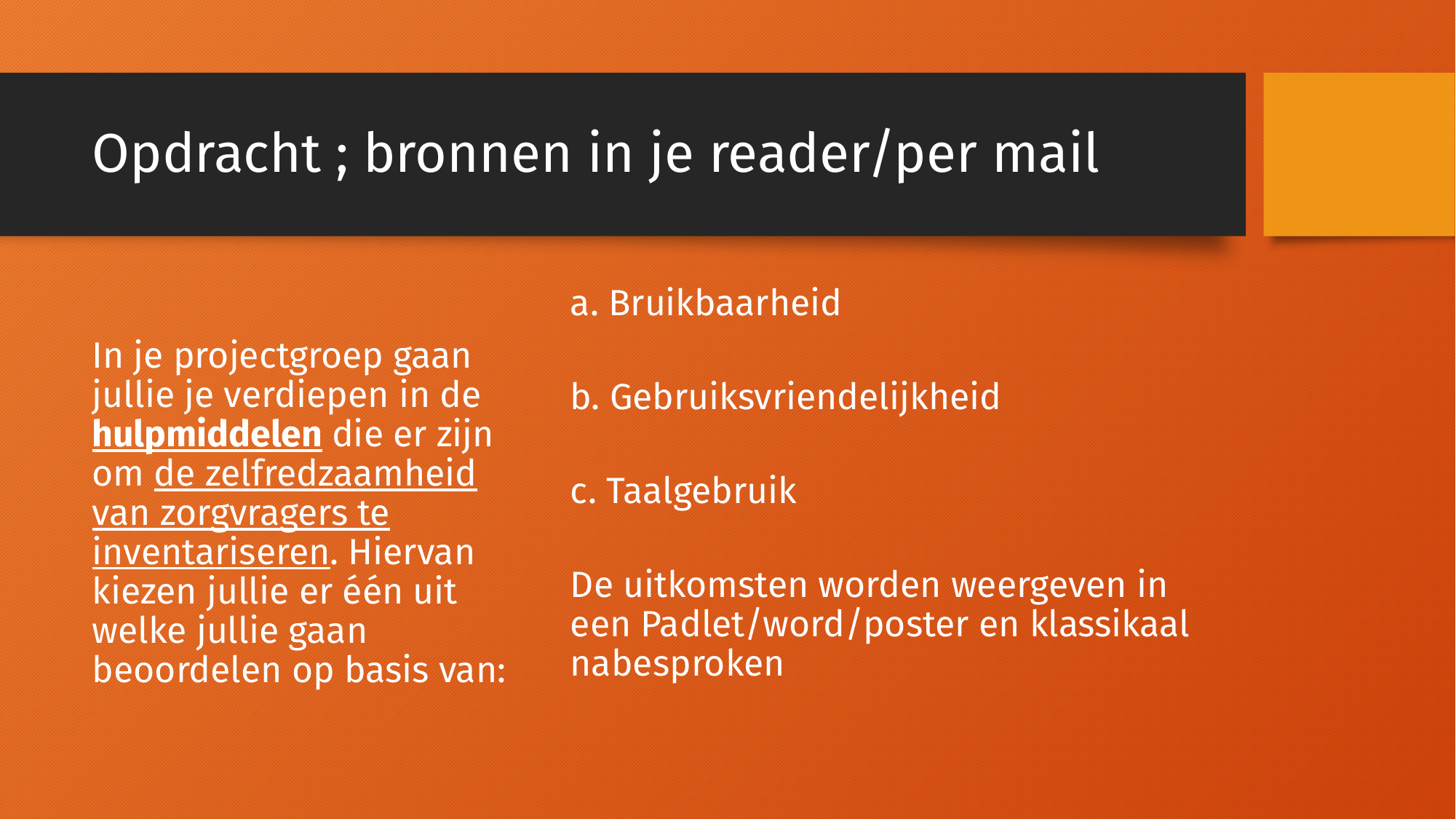

# Opdracht ; bronnen in je reader/per mail
In je projectgroep gaan jullie je verdiepen in de hulpmiddelen die er zijn om de zelfredzaamheid van zorgvragers te inventariseren. Hiervan kiezen jullie er één uit welke jullie gaan beoordelen op basis van:
a. Bruikbaarheid
b. Gebruiksvriendelijkheid
c. Taalgebruik
De uitkomsten worden weergeven in een Padlet/word/poster en klassikaal nabesproken